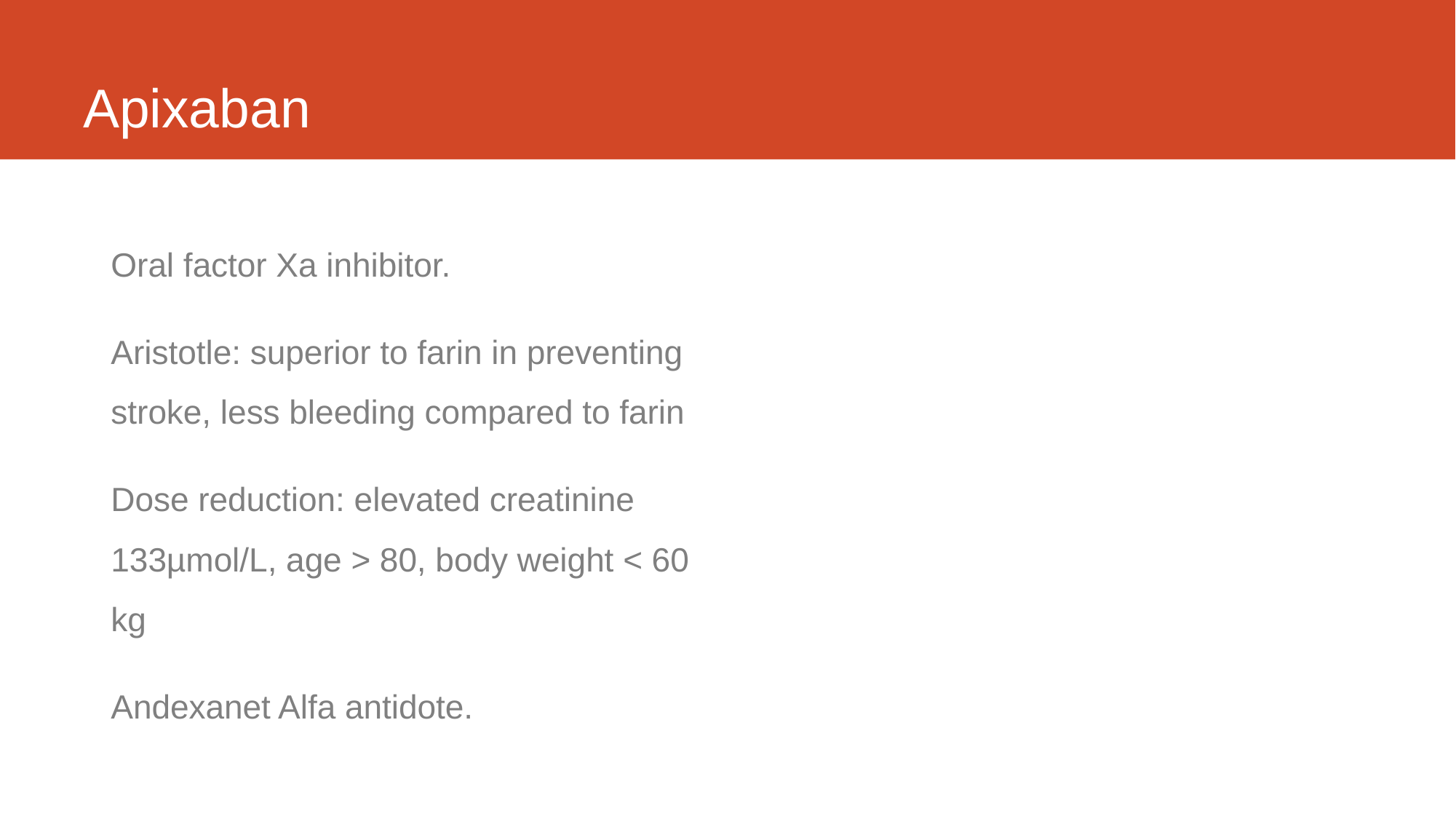

# Apixaban
Oral factor Xa inhibitor.
Aristotle: superior to farin in preventing stroke, less bleeding compared to farin
Dose reduction: elevated creatinine 133µmol/L, age > 80, body weight < 60 kg
Andexanet Alfa antidote.